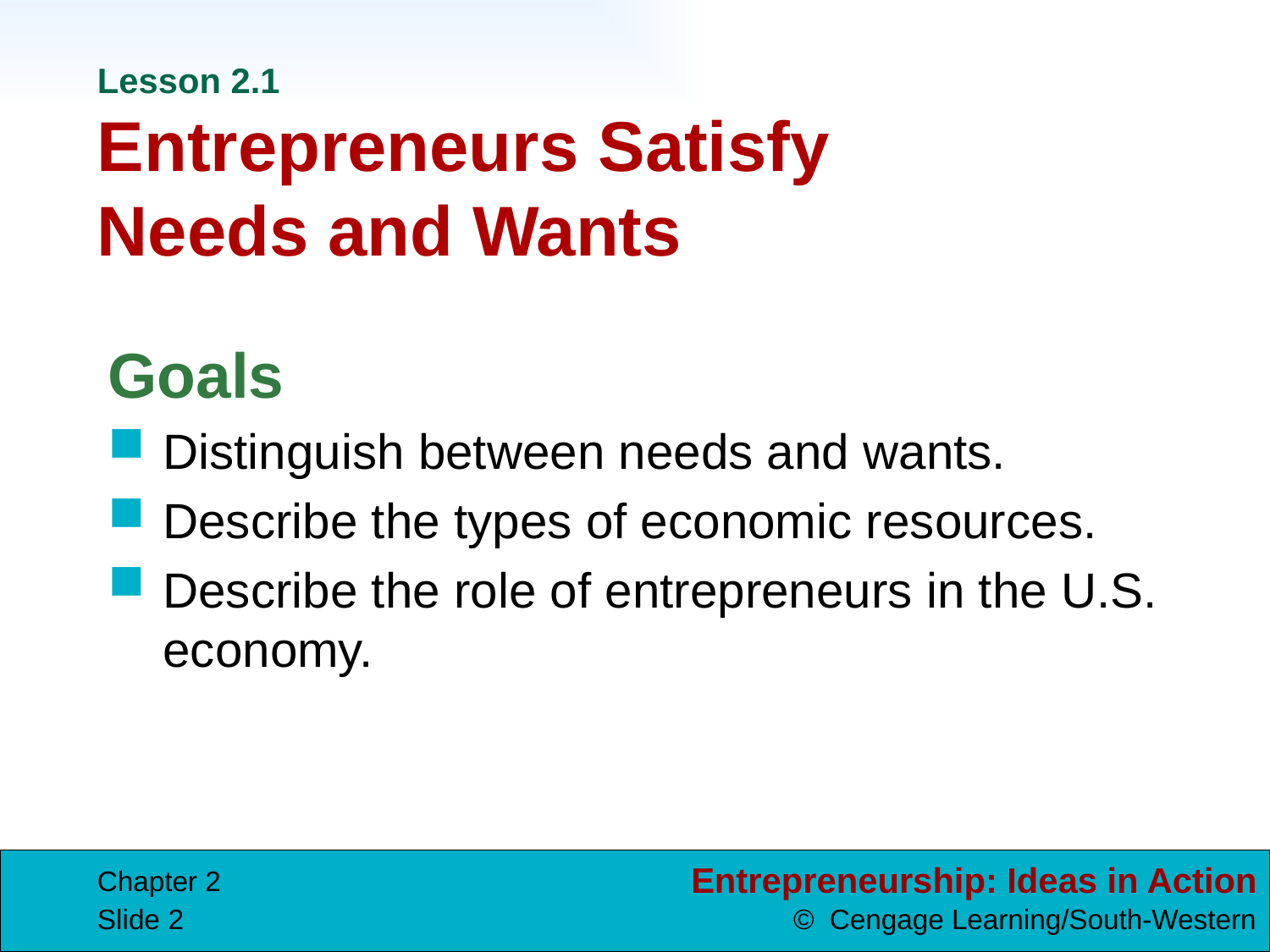

# Lesson 2.1 Entrepreneurs Satisfy Needs and Wants
Goals
Distinguish between needs and wants.
Describe the types of economic resources.
Describe the role of entrepreneurs in the U.S. economy.
Chapter 2
Slide 2